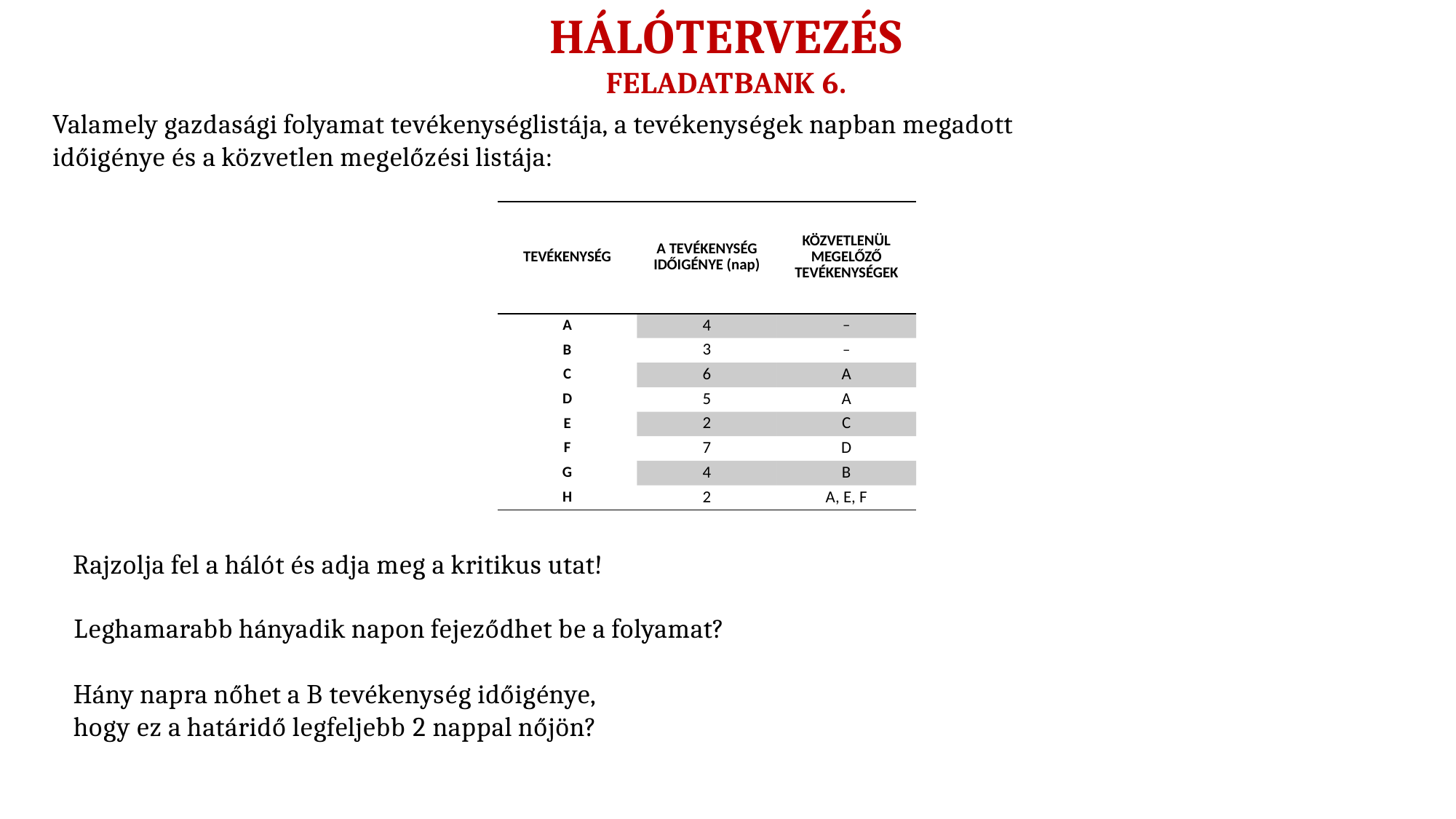

HÁLÓTERVEZÉS
FELADATBANK 6.
Valamely gazdasági folyamat tevékenységlistája, a tevékenységek napban megadott időigénye és a közvetlen megelőzési listája:
| TEVÉKENYSÉG | A TEVÉKENYSÉG IDŐIGÉNYE (nap) | KÖZVETLENÜL MEGELŐZŐ TEVÉKENYSÉGEK |
| --- | --- | --- |
| A | 4 | – |
| B | 3 | – |
| C | 6 | A |
| D | 5 | A |
| E | 2 | C |
| F | 7 | D |
| G | 4 | B |
| H | 2 | A, E, F |
Rajzolja fel a hálót és adja meg a kritikus utat!
Leghamarabb hányadik napon fejeződhet be a folyamat?

Hány napra nőhet a B tevékenység időigénye,
hogy ez a határidő legfeljebb 2 nappal nőjön?